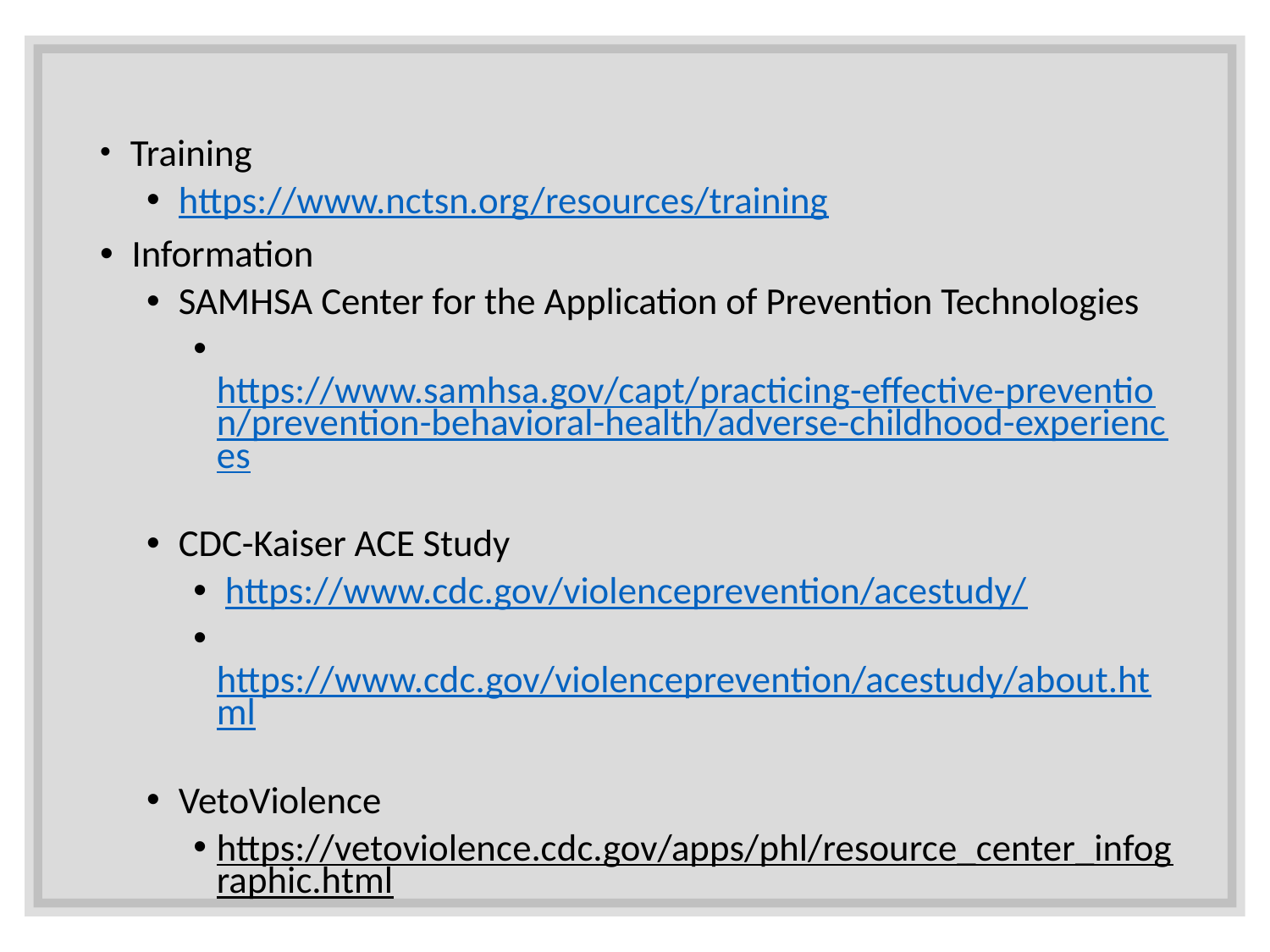

Training
 https://www.nctsn.org/resources/training
 Information
 SAMHSA Center for the Application of Prevention Technologies
 https://www.samhsa.gov/capt/practicing-effective-prevention/prevention-behavioral-health/adverse-childhood-experiences
 CDC-Kaiser ACE Study
 https://www.cdc.gov/violenceprevention/acestudy/
 https://www.cdc.gov/violenceprevention/acestudy/about.html
 VetoViolence
https://vetoviolence.cdc.gov/apps/phl/resource_center_infographic.html